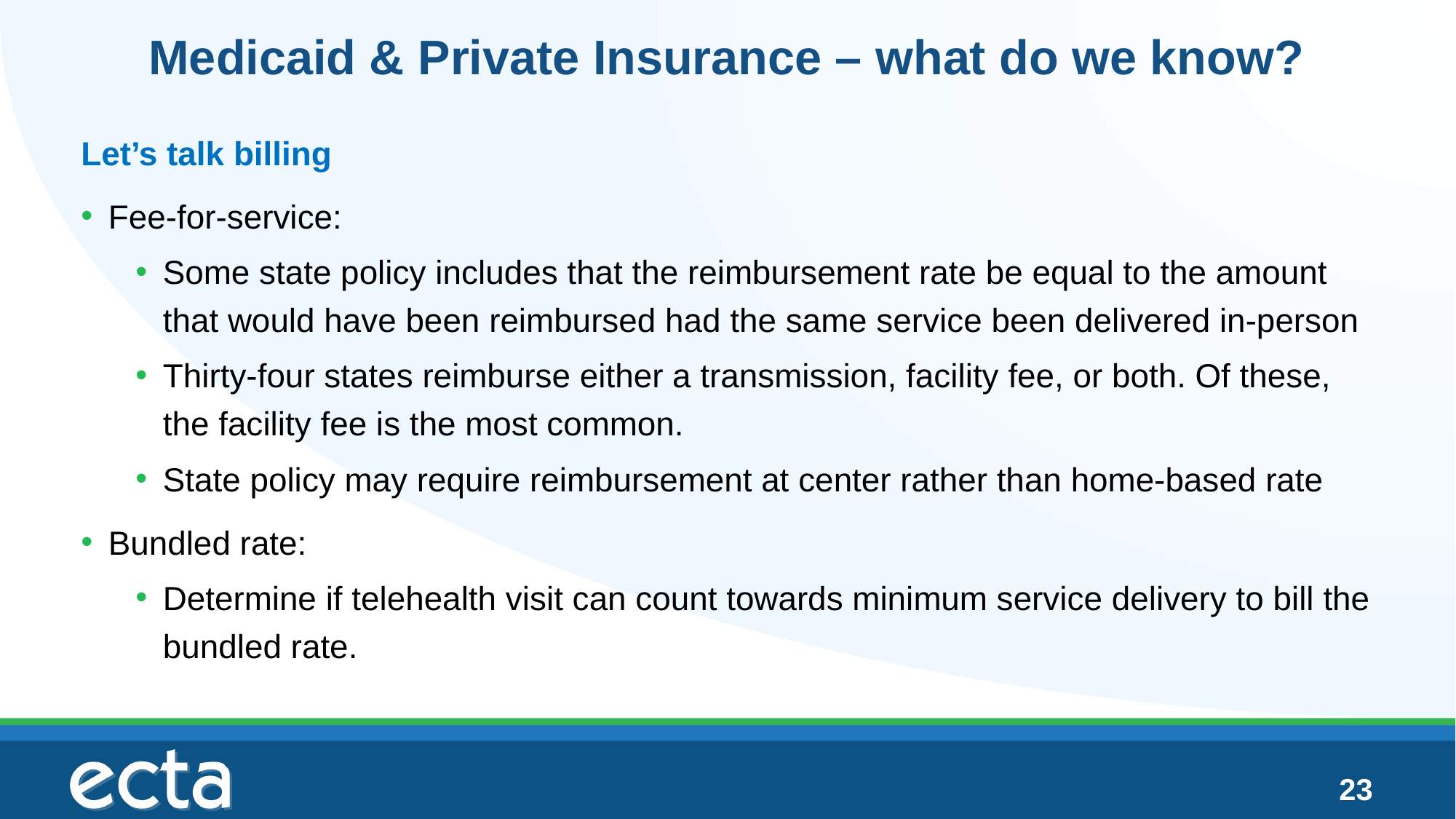

# Medicaid & Private Insurance – what do we know?
Let’s talk billing
Fee-for-service:
Some state policy includes that the reimbursement rate be equal to the amount that would have been reimbursed had the same service been delivered in-person
Thirty-four states reimburse either a transmission, facility fee, or both. Of these, the facility fee is the most common.
State policy may require reimbursement at center rather than home-based rate
Bundled rate:
Determine if telehealth visit can count towards minimum service delivery to bill the bundled rate.
23